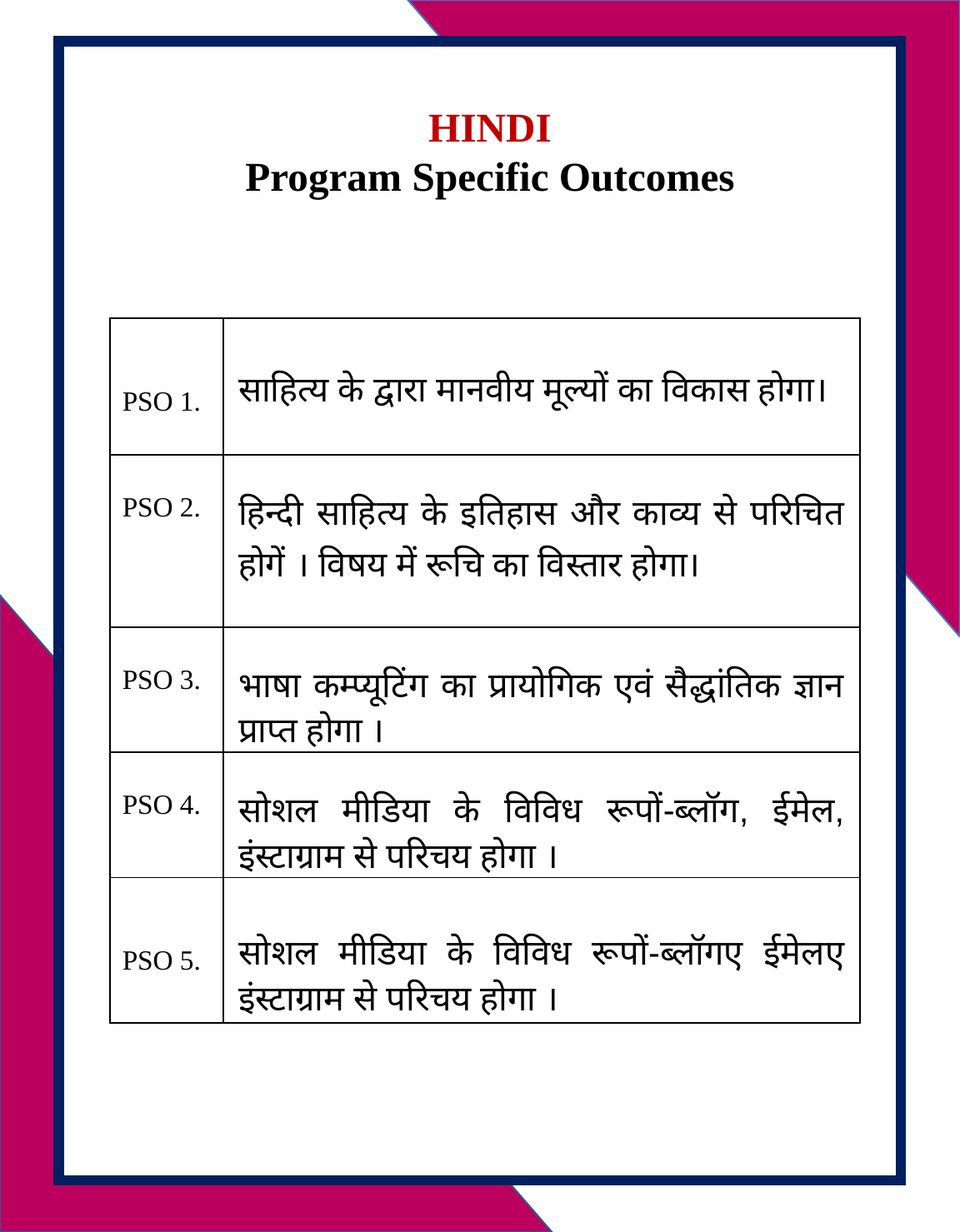

HINDI
Program Specific Outcomes

| PSO 1. | साहित्य के द्वारा मानवीय मूल्यों का विकास होगा। |
| --- | --- |
| PSO 2. | हिन्दी साहित्य के इतिहास और काव्य से परिचित होगें । विषय में रूचि का विस्तार होगा। |
| PSO 3. | भाषा कम्प्यूटिंग का प्रायोगिक एवं सैद्धांतिक ज्ञान प्राप्त होगा । |
| PSO 4. | सोशल मीडिया के विविध रूपों-ब्लॉग, ईमेल, इंस्टाग्राम से परिचय होगा । |
| PSO 5. | सोशल मीडिया के विविध रूपों-ब्लॉगए ईमेलए इंस्टाग्राम से परिचय होगा । |